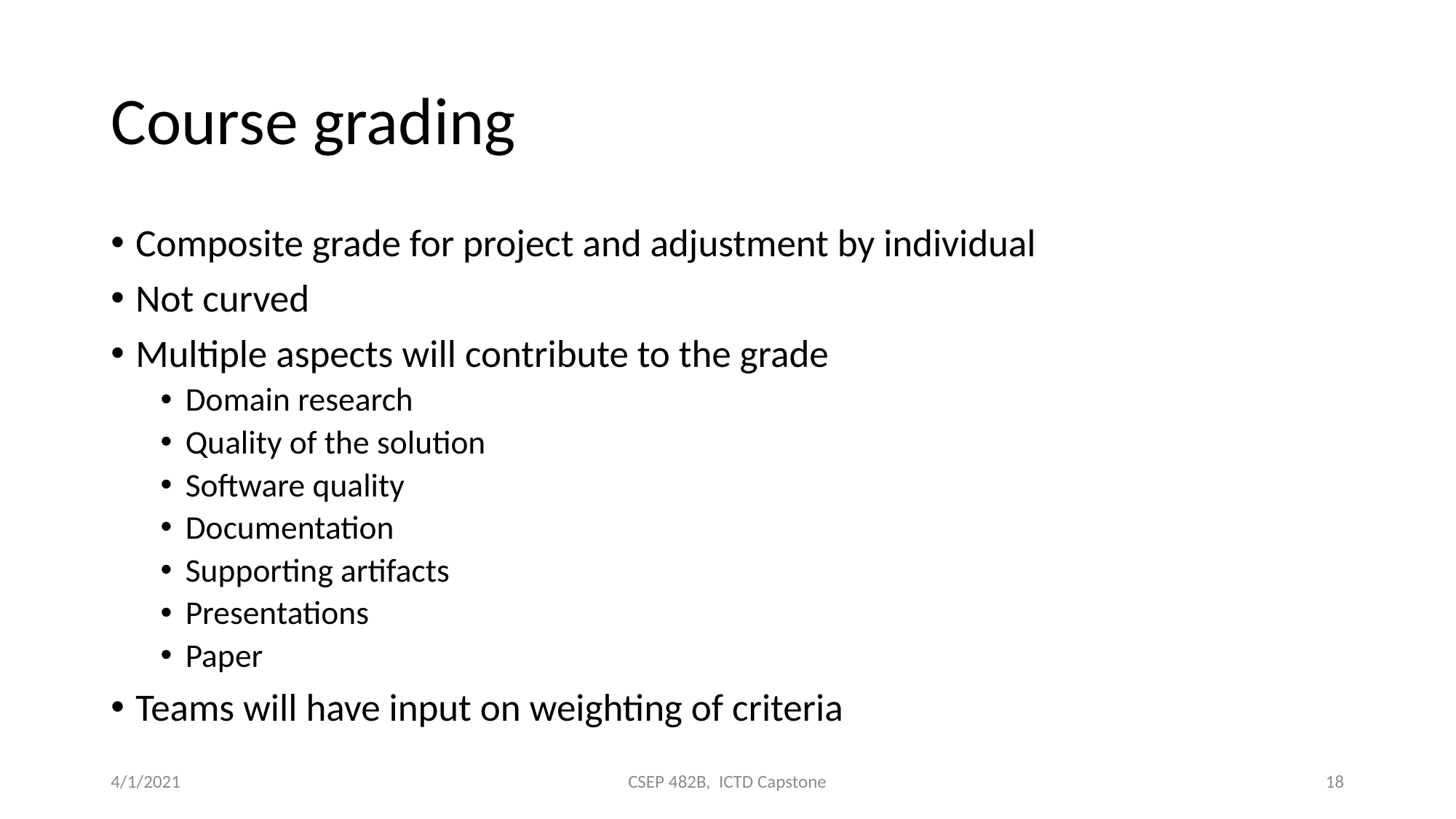

# Course grading
Composite grade for project and adjustment by individual
Not curved
Multiple aspects will contribute to the grade
Domain research
Quality of the solution
Software quality
Documentation
Supporting artifacts
Presentations
Paper
Teams will have input on weighting of criteria
4/1/2021
CSEP 482B,  ICTD Capstone
18